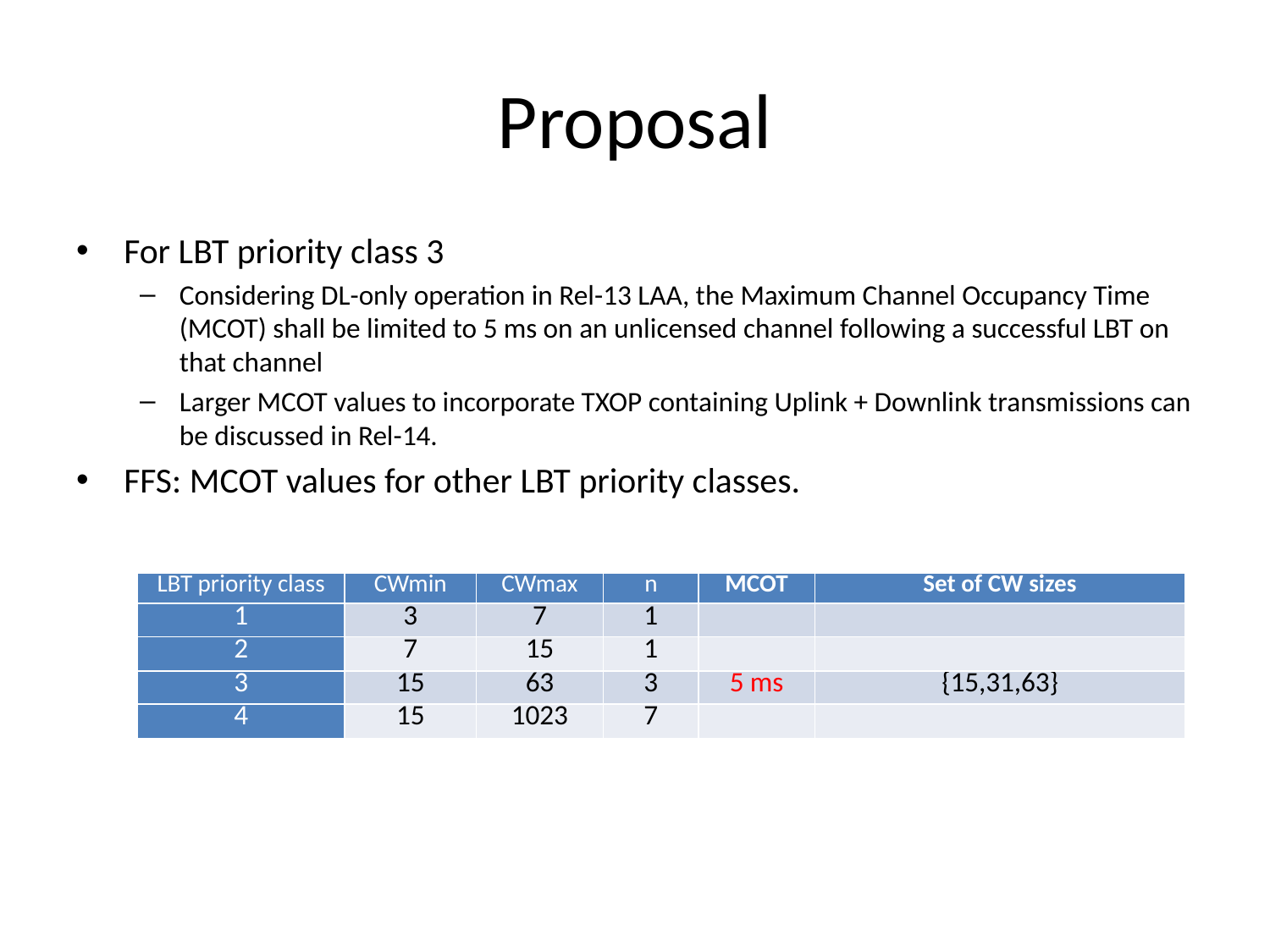

# Proposal
For LBT priority class 3
Considering DL-only operation in Rel-13 LAA, the Maximum Channel Occupancy Time (MCOT) shall be limited to 5 ms on an unlicensed channel following a successful LBT on that channel
Larger MCOT values to incorporate TXOP containing Uplink + Downlink transmissions can be discussed in Rel-14.
FFS: MCOT values for other LBT priority classes.

| LBT priority class | CWmin | CWmax | n | MCOT | Set of CW sizes |
| --- | --- | --- | --- | --- | --- |
| 1 | 3 | 7 | 1 |  |  |
| 2 | 7 | 15 | 1 |  |  |
| 3 | 15 | 63 | 3 | 5 ms | {15,31,63} |
| 4 | 15 | 1023 | 7 |  |  |